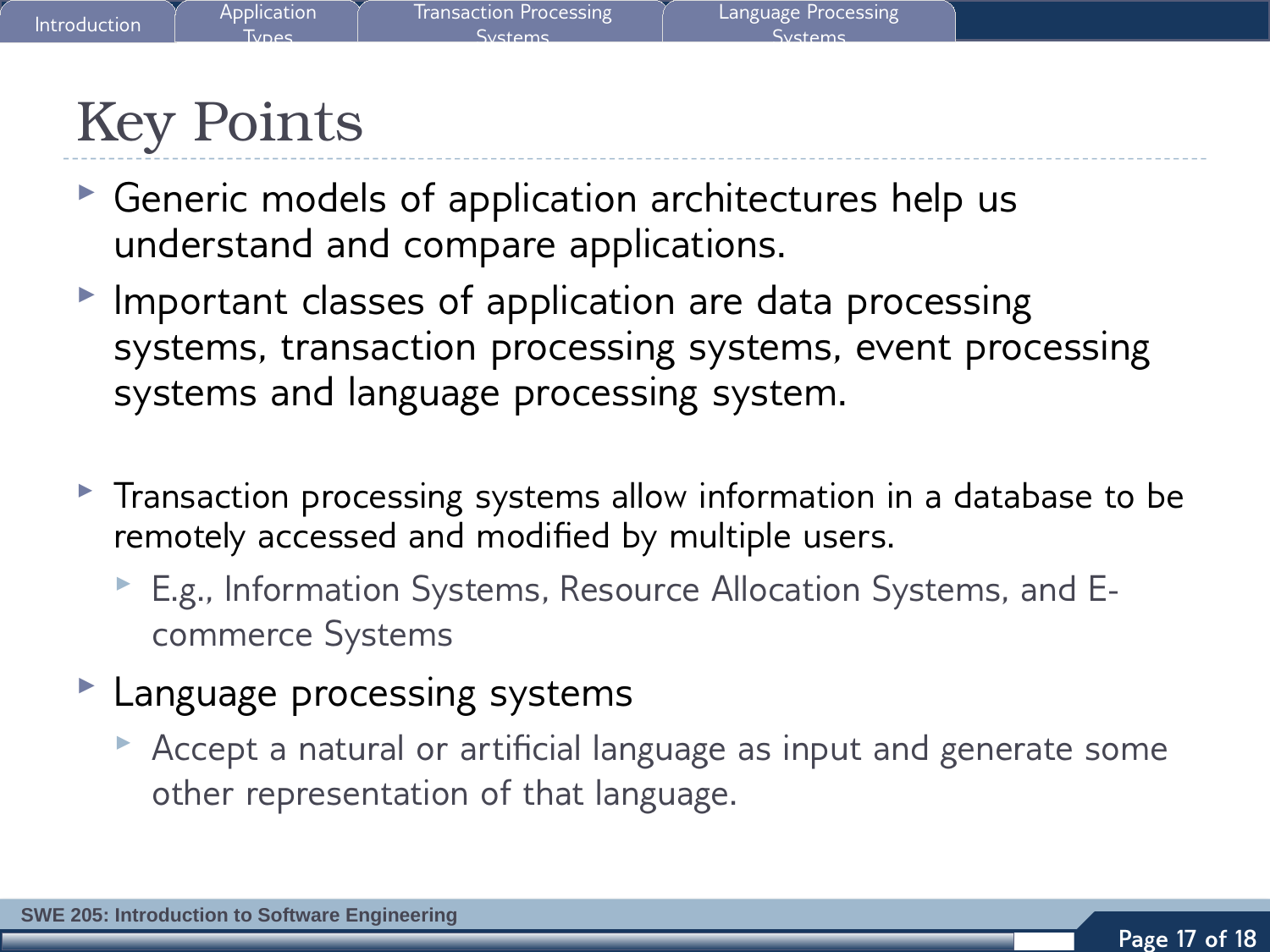

Introduction
Application Types
Transaction Processing Systems
Language Processing Systems
# Key Points
Generic models of application architectures help us understand and compare applications.
Important classes of application are data processing systems, transaction processing systems, event processing systems and language processing system.

Transaction processing systems allow information in a database to be remotely accessed and modified by multiple users.
E.g., Information Systems, Resource Allocation Systems, and E-commerce Systems
Language processing systems
Accept a natural or artificial language as input and generate some other representation of that language.

15
Page 17 of 18